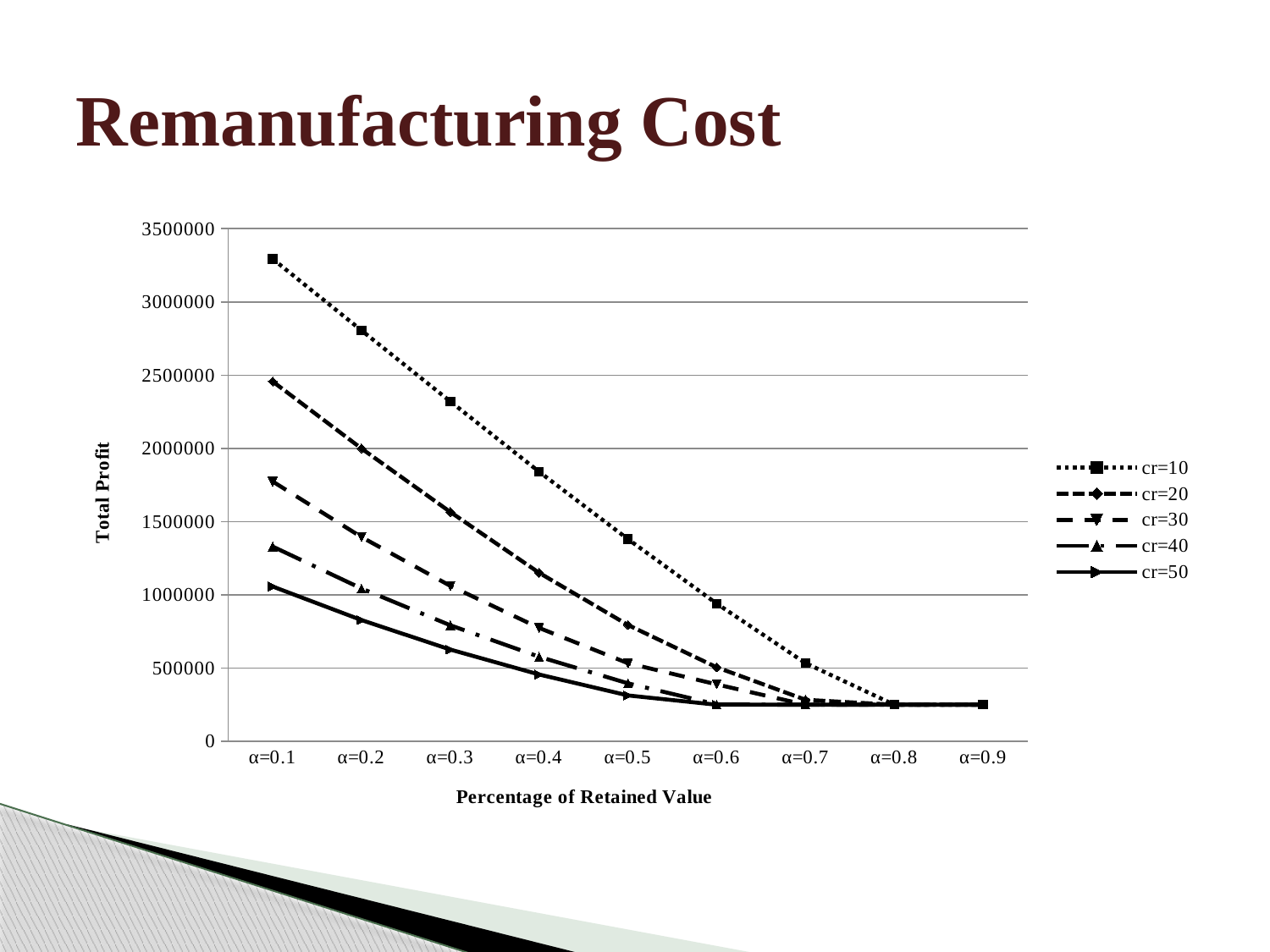

# Remanufacturing Cost

### Chart

| Category | cr=10 | cr=20 | cr=30 | cr=40 | cr=50 |
|---|---|---|---|---|---|
| α=0.1 | 3293440.0 | 2456420.0 | 1773750.0 | 1329440.0 | 1056250.0 |
| α=0.2 | 2805190.0 | 1999110.0 | 1394270.0 | 1043170.0 | 827518.0 |
| α=0.3 | 2320290.0 | 1565740.0 | 1061020.0 | 792011.0 | 626247.0 |
| α=0.4 | 1840420.0 | 1150340.0 | 773988.0 | 577041.0 | 455810.0 |
| α=0.5 | 1380160.0 | 793997.0 | 533174.0 | 395674.0 | 312971.0 |
| α=0.6 | 939752.0 | 504963.0 | 388557.0 | 251535.0 | 249500.0 |
| α=0.7 | 533608.0 | 283208.0 | 249500.0 | 249500.0 | 249500.0 |
| α=0.8 | 249500.0 | 249500.0 | 249500.0 | 249500.0 | 249500.0 |
| α=0.9 | 249500.0 | 249500.0 | 249500.0 | 249500.0 | 249500.0 |